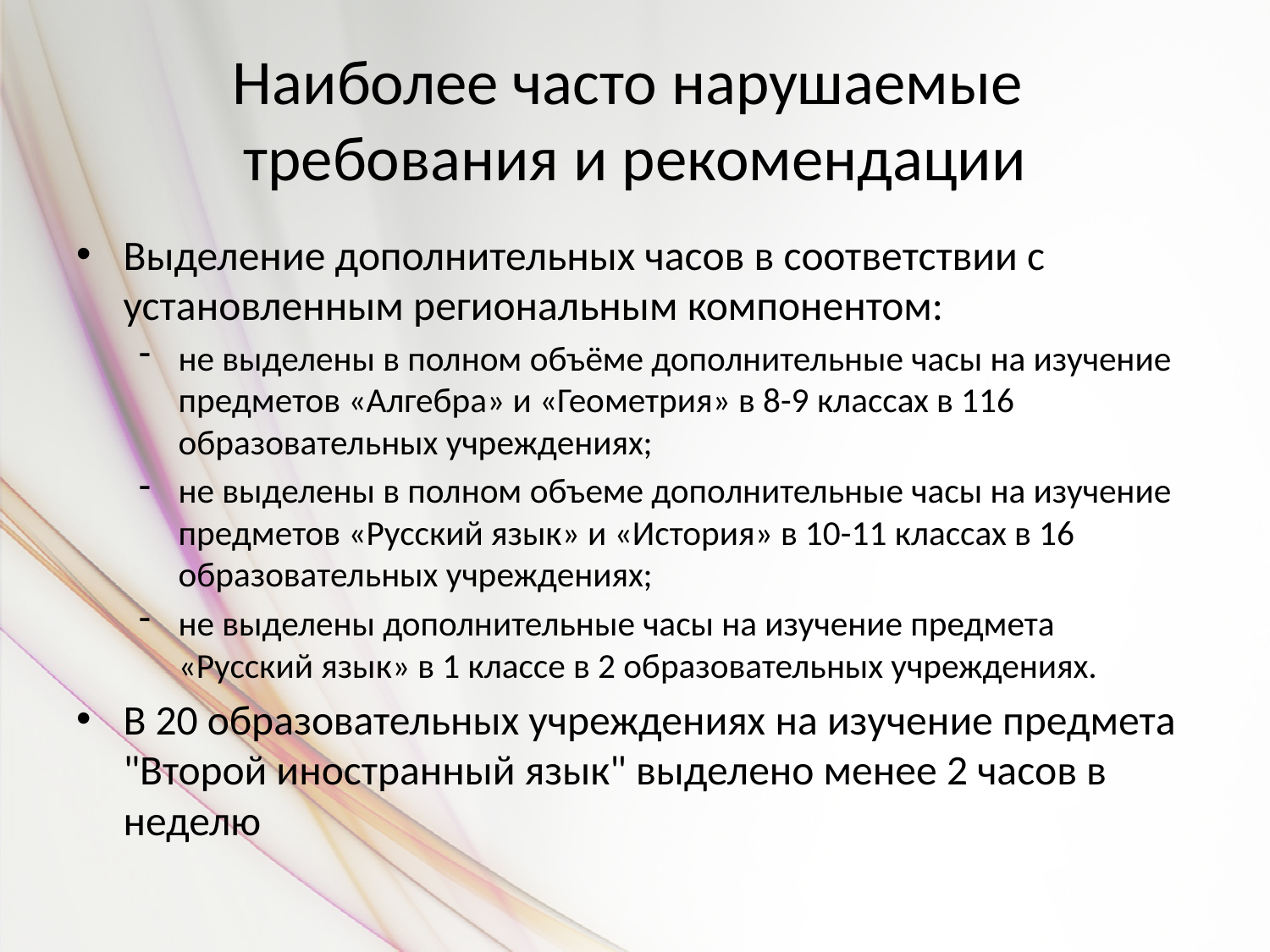

# Наиболее часто нарушаемые  требования и рекомендации
Выделение дополнительных часов в соответствии с установленным региональным компонентом:
не выделены в полном объёме дополнительные часы на изучение предметов «Алгебра» и «Геометрия» в 8-9 классах в 116 образовательных учреждениях;
не выделены в полном объеме дополнительные часы на изучение предметов «Русский язык» и «История» в 10-11 классах в 16 образовательных учреждениях;
не выделены дополнительные часы на изучение предмета «Русский язык» в 1 классе в 2 образовательных учреждениях.
В 20 образовательных учреждениях на изучение предмета "Второй иностранный язык" выделено менее 2 часов в неделю